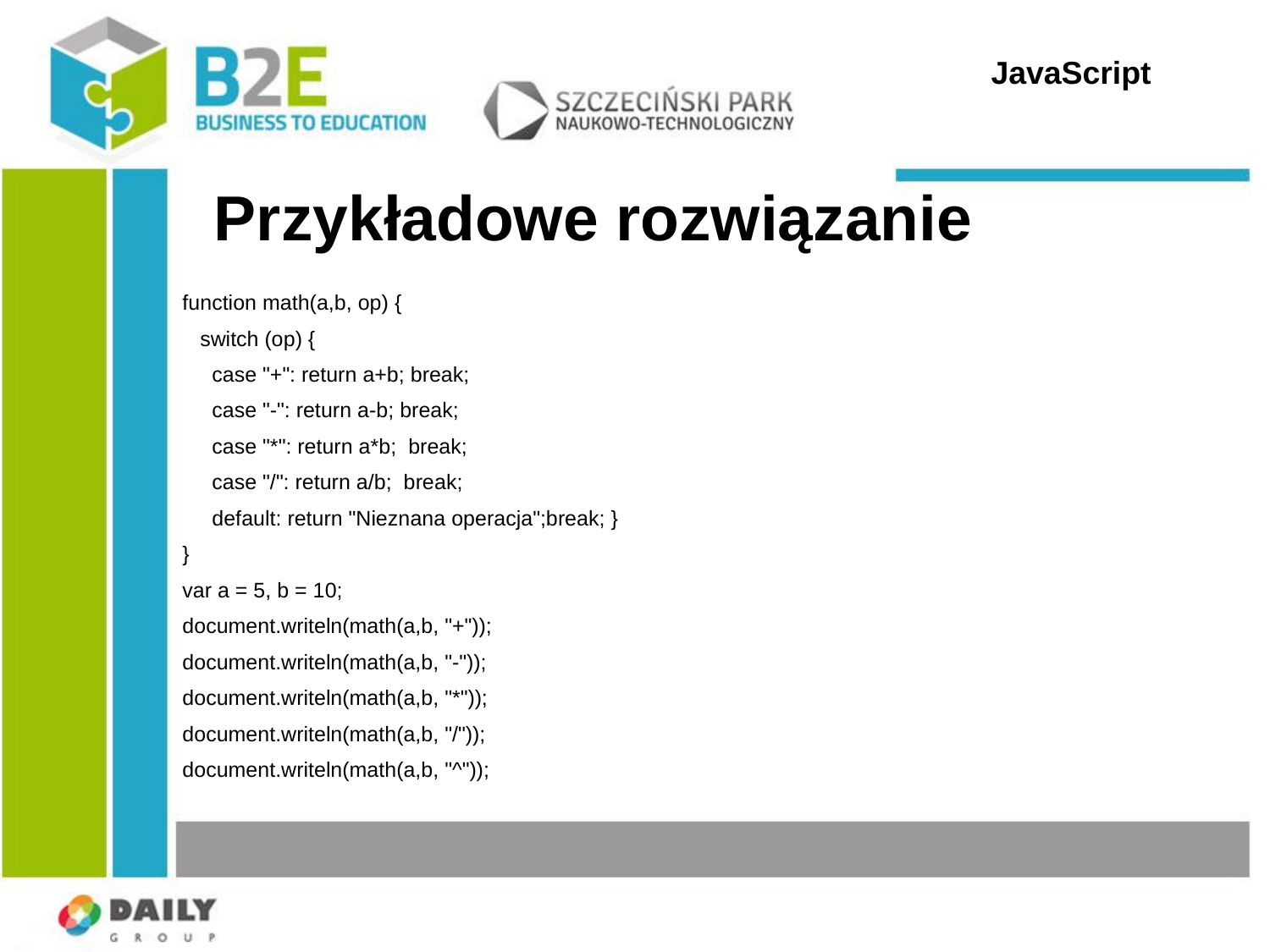

JavaScript
Przykładowe rozwiązanie
function math(a,b, op) {
   switch (op) {
     case "+": return a+b; break;
     case "-": return a-b; break;
     case "*": return a*b;  break;
     case "/": return a/b;  break;
     default: return "Nieznana operacja";break; }
}
var a = 5, b = 10;
document.writeln(math(a,b, "+"));
document.writeln(math(a,b, "-"));
document.writeln(math(a,b, "*"));
document.writeln(math(a,b, "/"));
document.writeln(math(a,b, "^"));